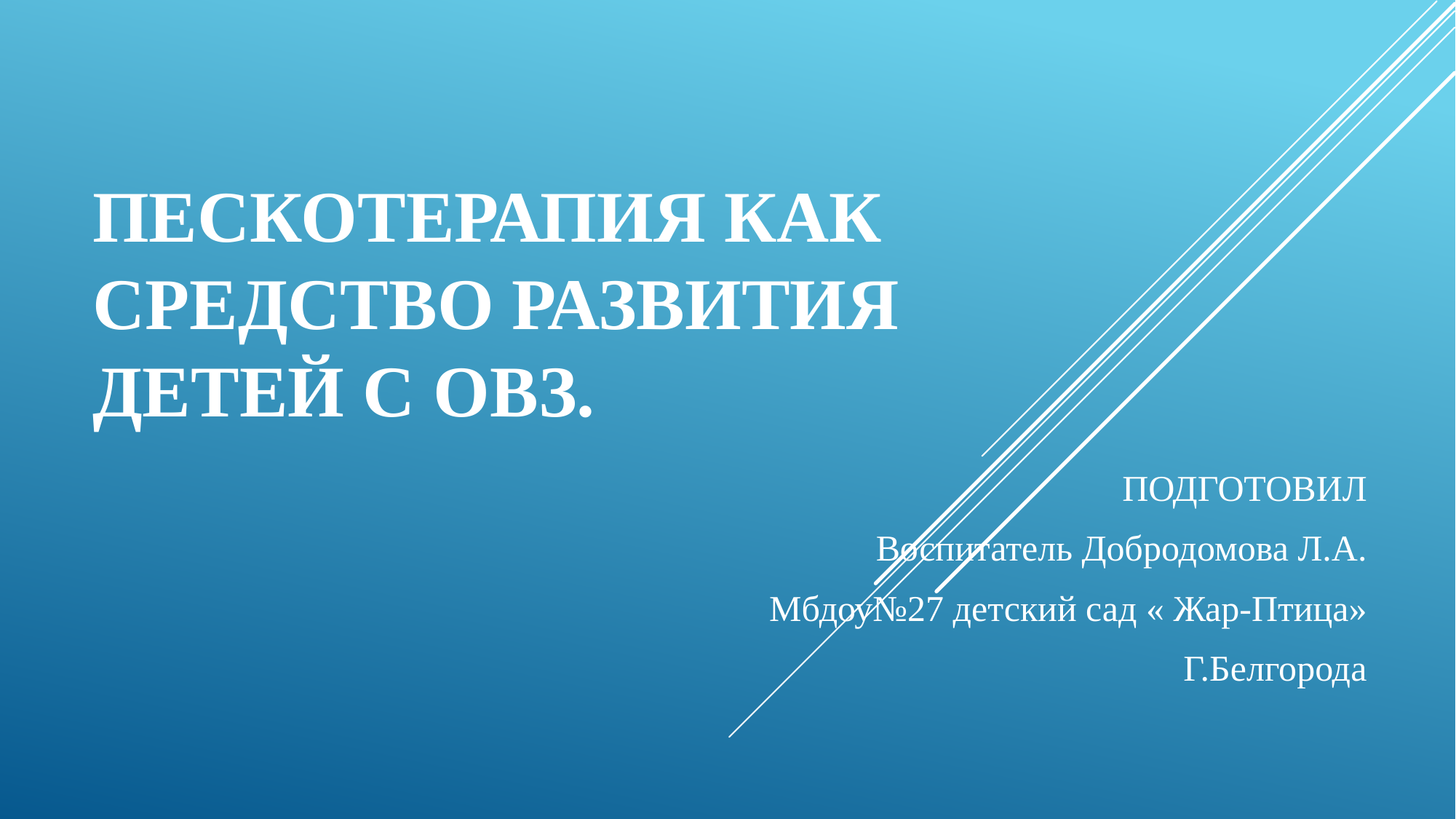

# Пескотерапия как средство развития детей с ОВЗ.
ПОДГОТОВИЛ
Воспитатель Добродомова Л.А.
Мбдоу№27 детский сад « Жар-Птица»
Г.Белгорода